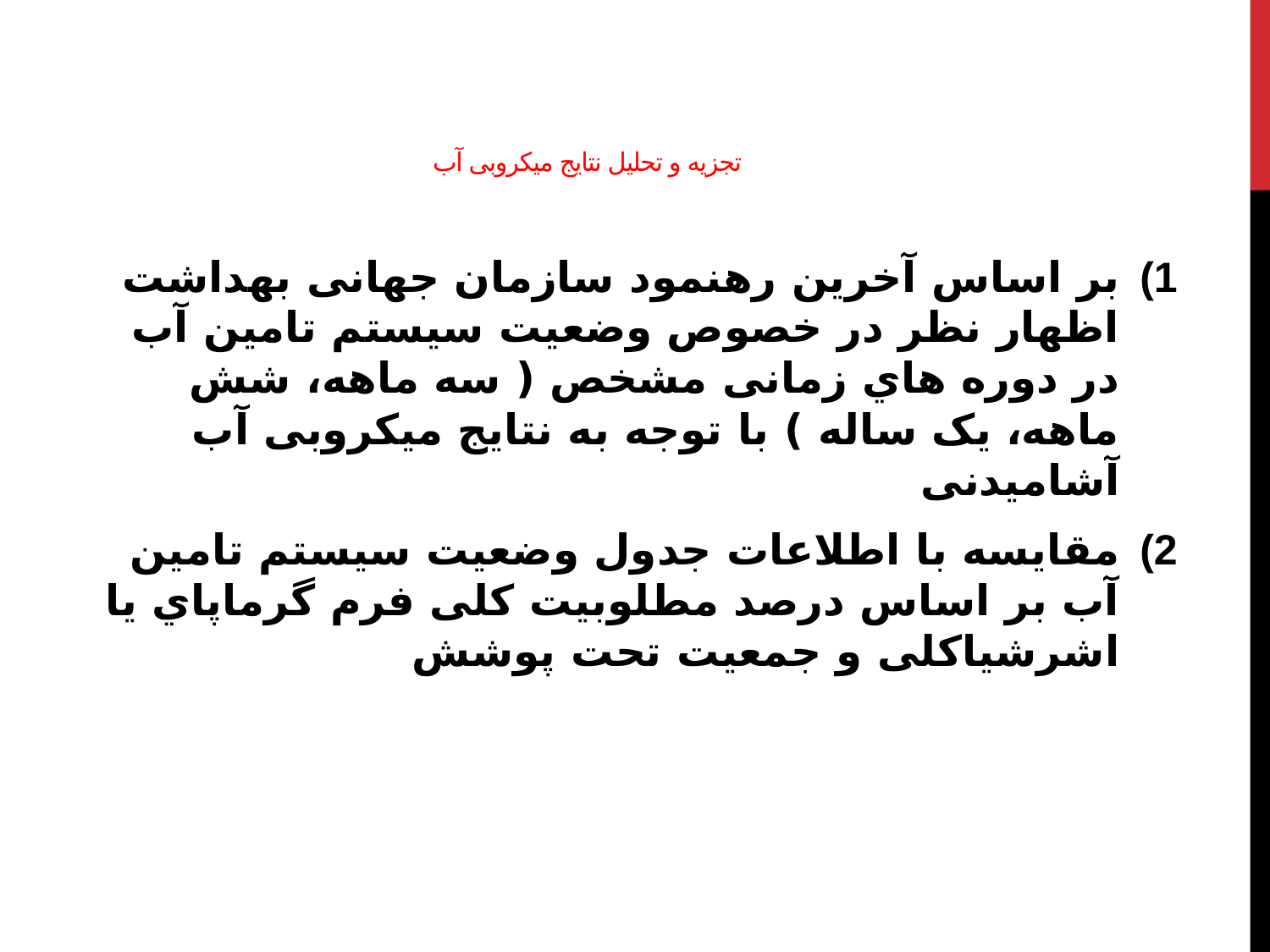

# تجزیه و تحلیل نتایج میکروبی آب
بر اساس آخرین رهنمود سازمان جهانی بهداشت اظهار نظر در خصوص وضعیت سیستم تامین آب در دوره هاي زمانی مشخص ( سه ماهه، شش ماهه، یک ساله ) با توجه به نتایج میکروبی آب آشامیدنی
مقایسه با اطلاعات جدول وضعیت سیستم تامین آب بر اساس درصد مطلوبیت کلی فرم گرماپاي یا اشرشیاکلی و جمعیت تحت پوشش